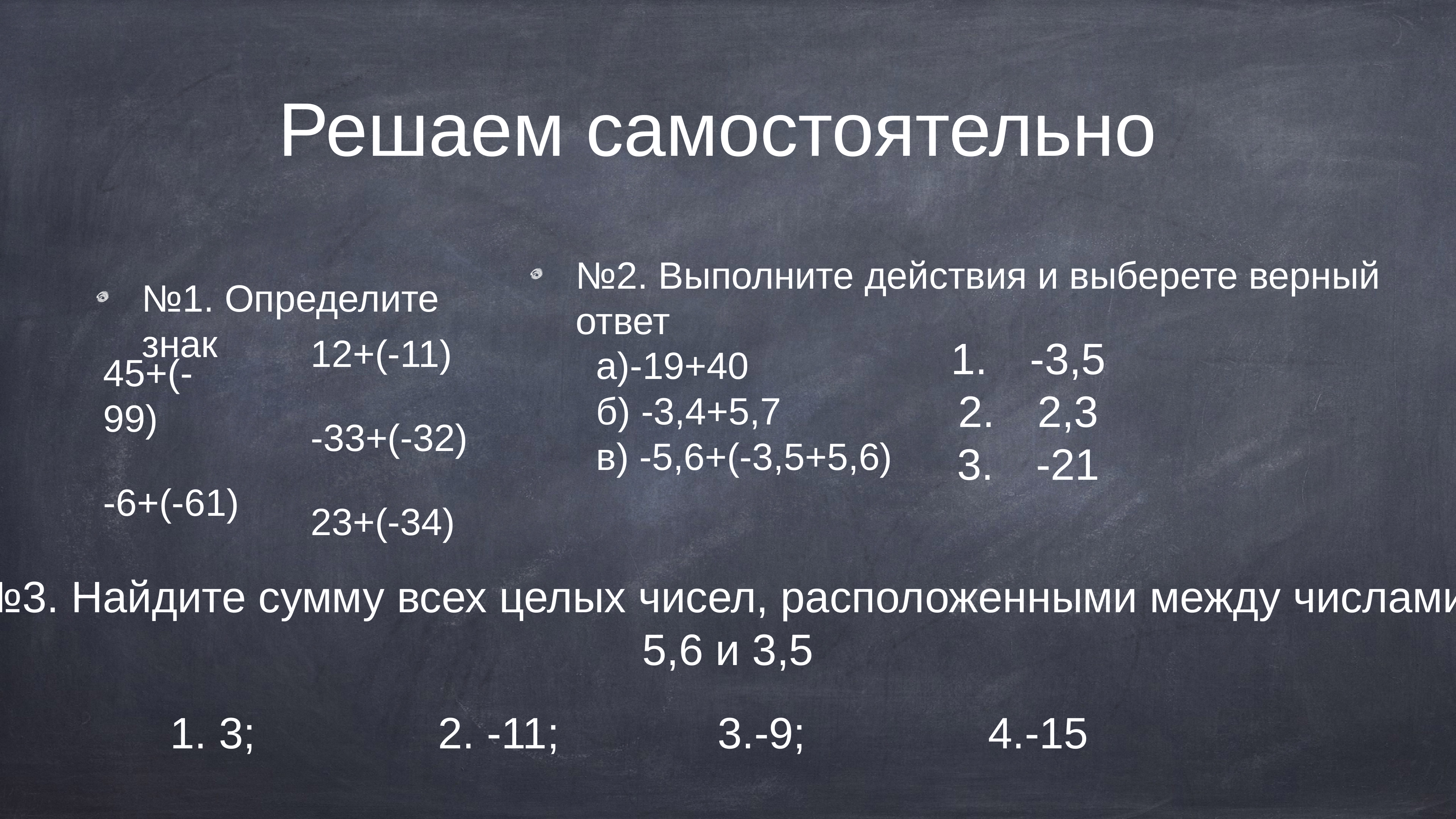

# Решаем самостоятельно
№1. Определите знак
№2. Выполните действия и выберете верный ответ
-3,5
2,3
-21
12+(-11)
-33+(-32)
23+(-34)
45+(-99)
-6+(-61)
а)-19+40
б) -3,4+5,7
в) -5,6+(-3,5+5,6)
№3. Найдите сумму всех целых чисел, расположенными между числами:
5,6 и 3,5
1. 3;               2. -11;             3.-9;               4.-15